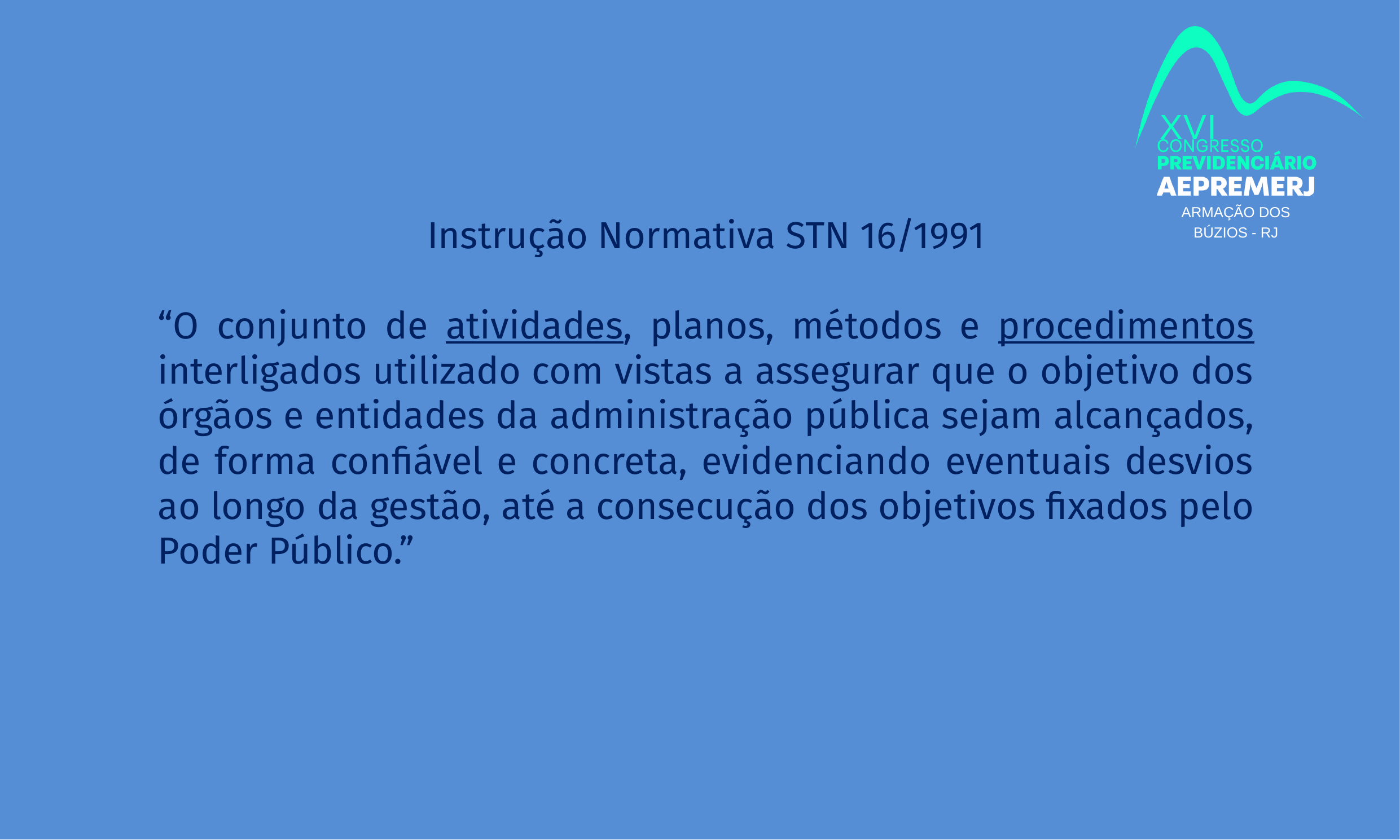

XVI

ARMAÇÃO DOS BÚZIOS - RJ
Instrução Normativa STN 16/1991

“O conjunto de atividades, planos, métodos e procedimentos interligados utilizado com vistas a assegurar que o objetivo dos órgãos e entidades da administração pública sejam alcançados, de forma confiável e concreta, evidenciando eventuais desvios ao longo da gestão, até a consecução dos objetivos fixados pelo Poder Público.”